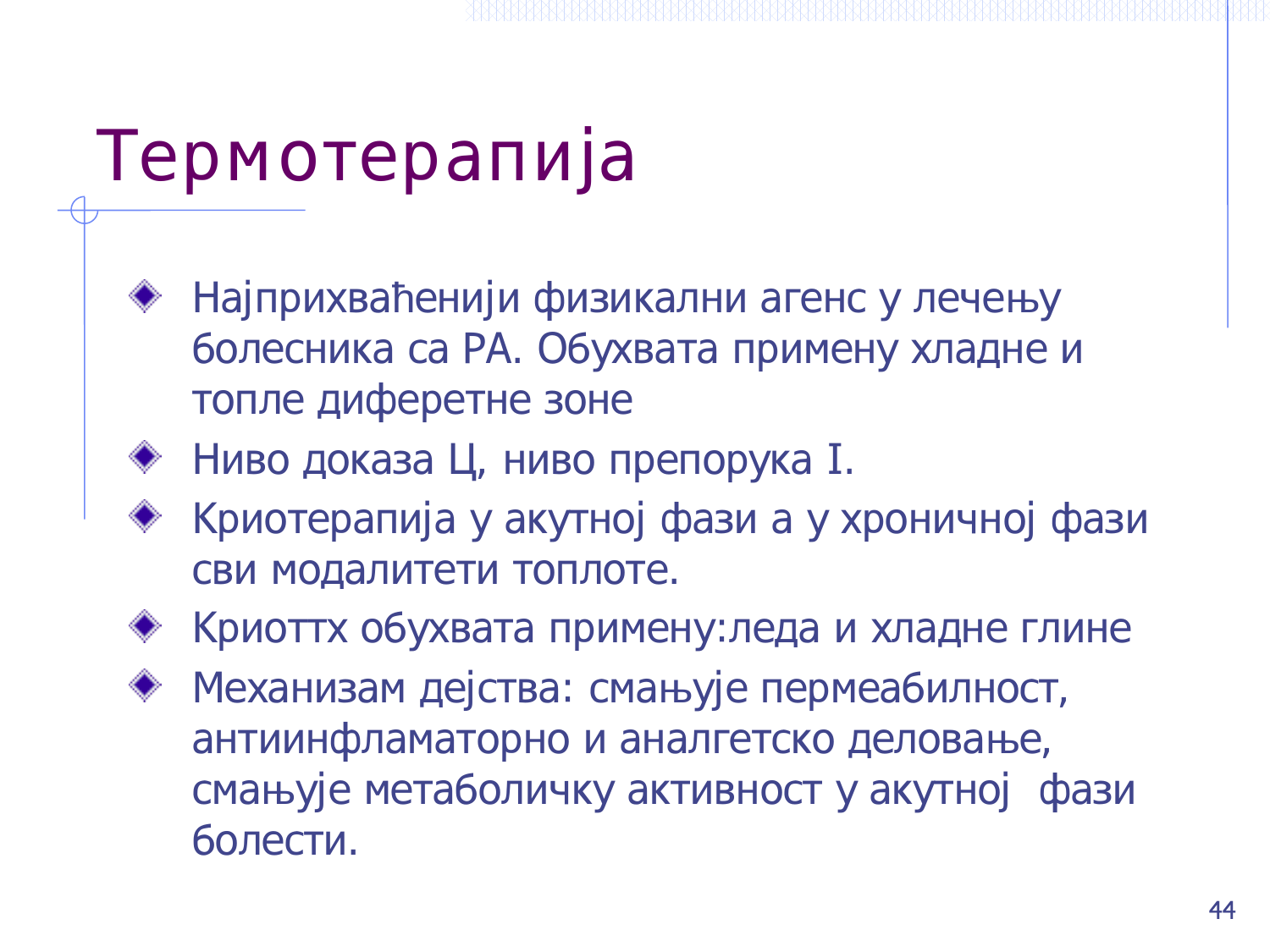

# Термотерапија
Најприхваћенији физикални агенс у лечењу болесника са РА. Обухвата примену хладне и топле диферетне зоне
Ниво доказа Ц, ниво препорука I.
Криотерапија у акутној фази а у хроничној фази сви модалитети топлоте.
Криоттх обухвата примену:леда и хладне глине
Механизам дејства: смањује пермеабилност, антиинфламаторно и аналгетско деловање, смањује метаболичку активност у акутној  фази болести.
44